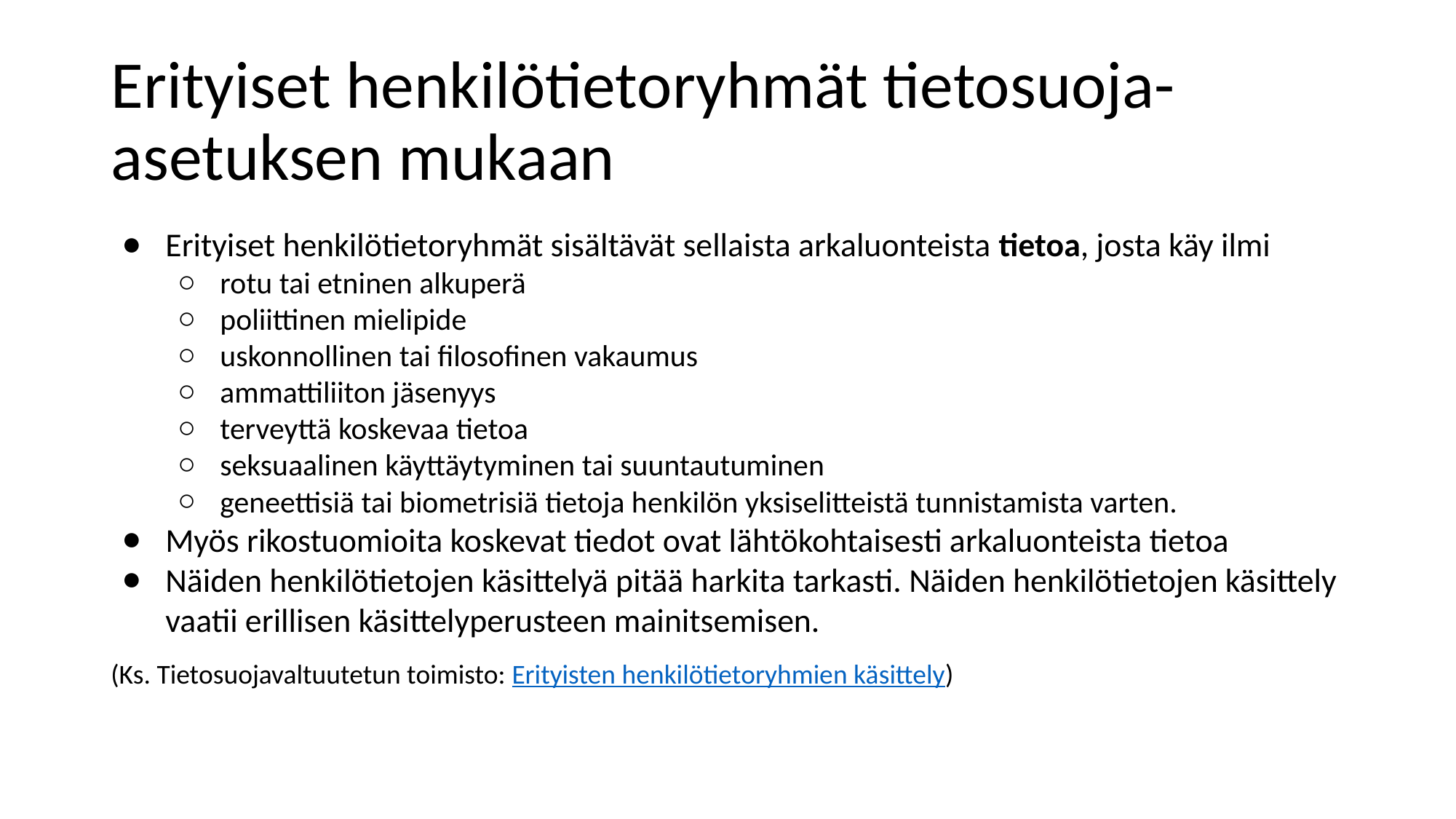

# Erityiset henkilötietoryhmät tietosuoja-asetuksen mukaan
Erityiset henkilötietoryhmät sisältävät sellaista arkaluonteista tietoa, josta käy ilmi
rotu tai etninen alkuperä
poliittinen mielipide
uskonnollinen tai filosofinen vakaumus
ammattiliiton jäsenyys
terveyttä koskevaa tietoa
seksuaalinen käyttäytyminen tai suuntautuminen
geneettisiä tai biometrisiä tietoja henkilön yksiselitteistä tunnistamista varten.
Myös rikostuomioita koskevat tiedot ovat lähtökohtaisesti arkaluonteista tietoa
Näiden henkilötietojen käsittelyä pitää harkita tarkasti. Näiden henkilötietojen käsittely vaatii erillisen käsittelyperusteen mainitsemisen.
(Ks. Tietosuojavaltuutetun toimisto: Erityisten henkilötietoryhmien käsittely)